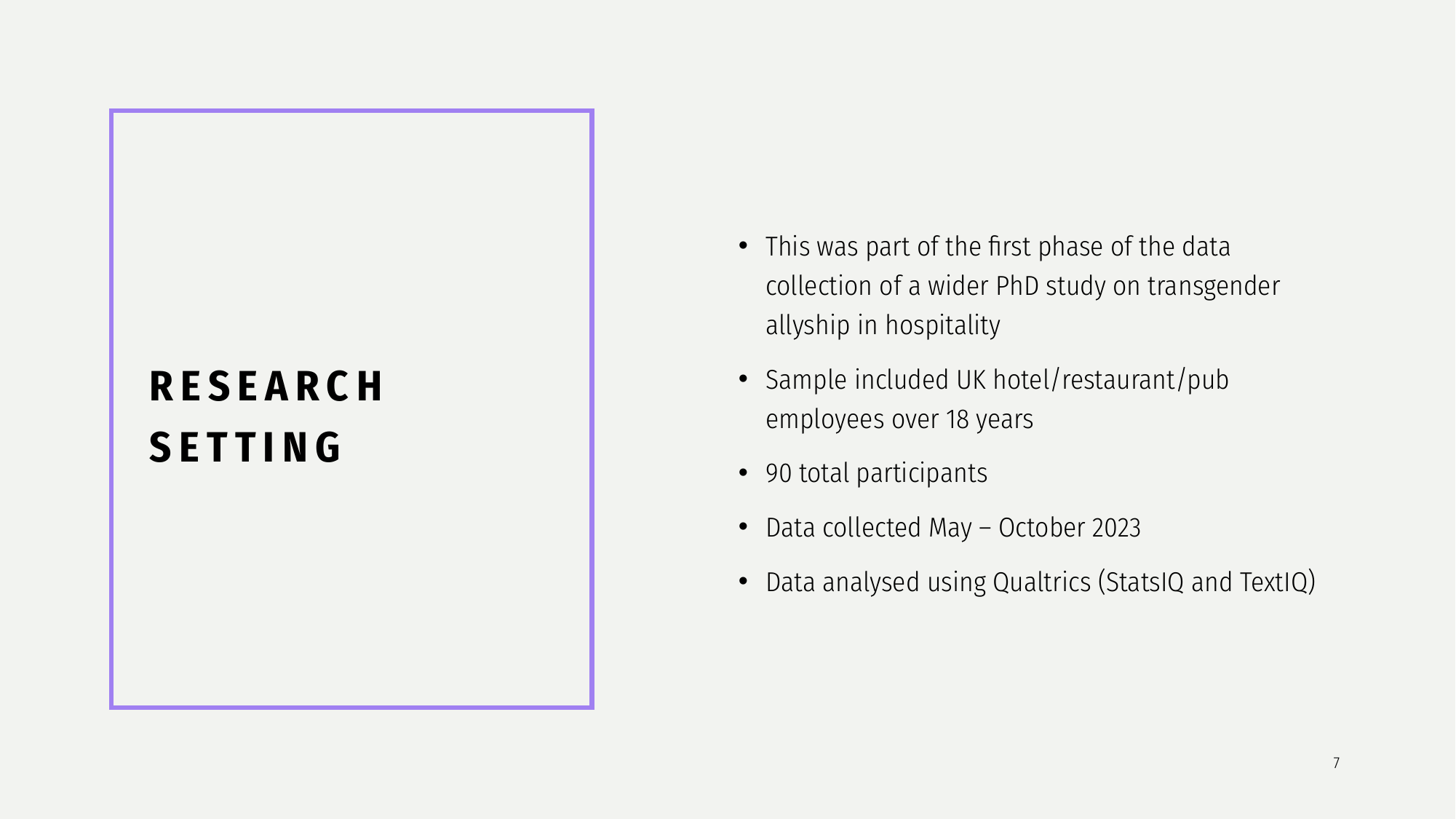

This was part of the first phase of the data collection of a wider PhD study on transgender allyship in hospitality
Sample included UK hotel/restaurant/pub employees over 18 years
90 total participants
Data collected May – October 2023
Data analysed using Qualtrics (StatsIQ and TextIQ)

# Research Setting
7